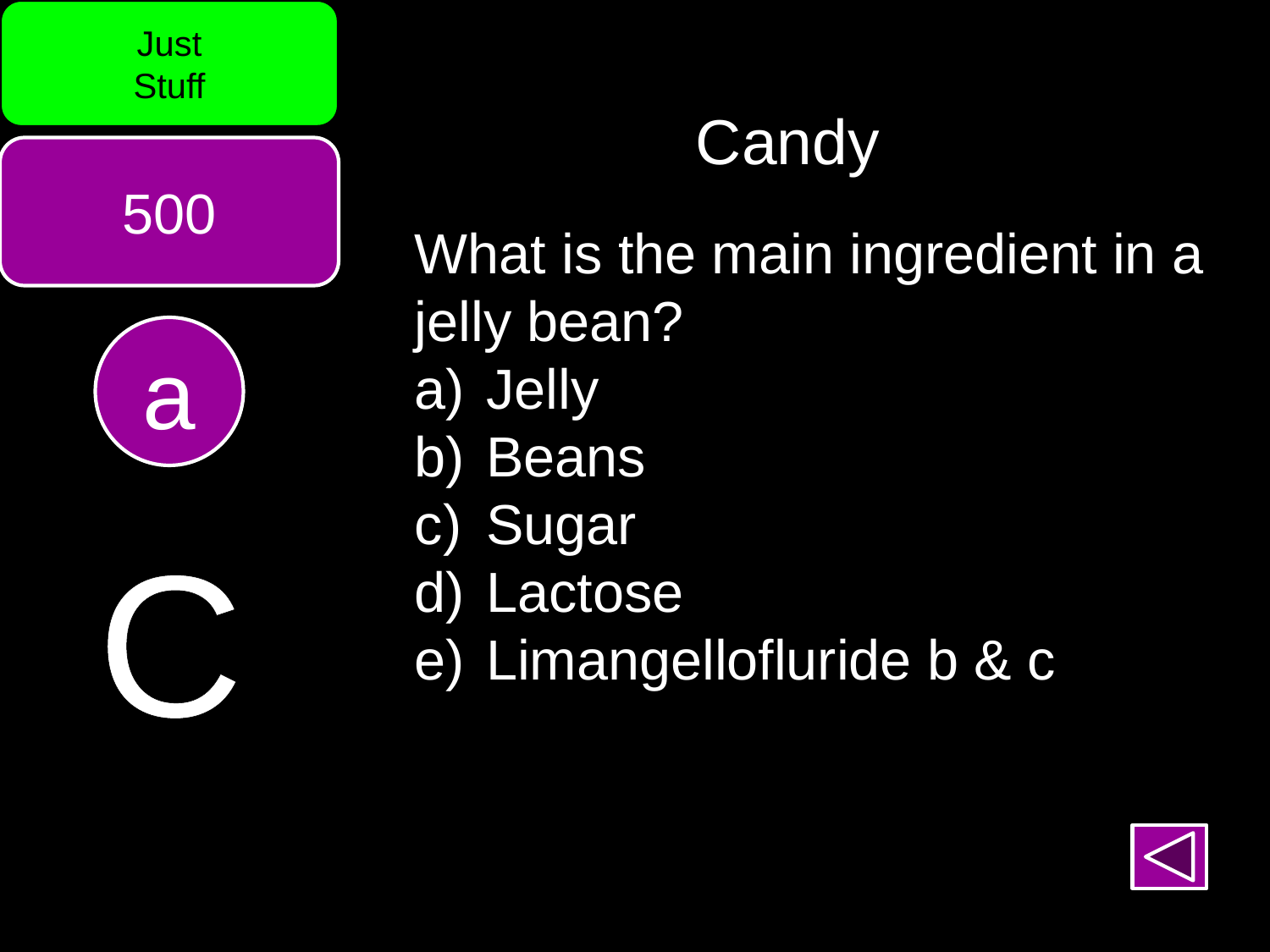

Just
Stuff
Candy
500
What is the main ingredient in a jelly bean?
Jelly
Beans
Sugar
Lactose
Limangellofluride b & c

a
C